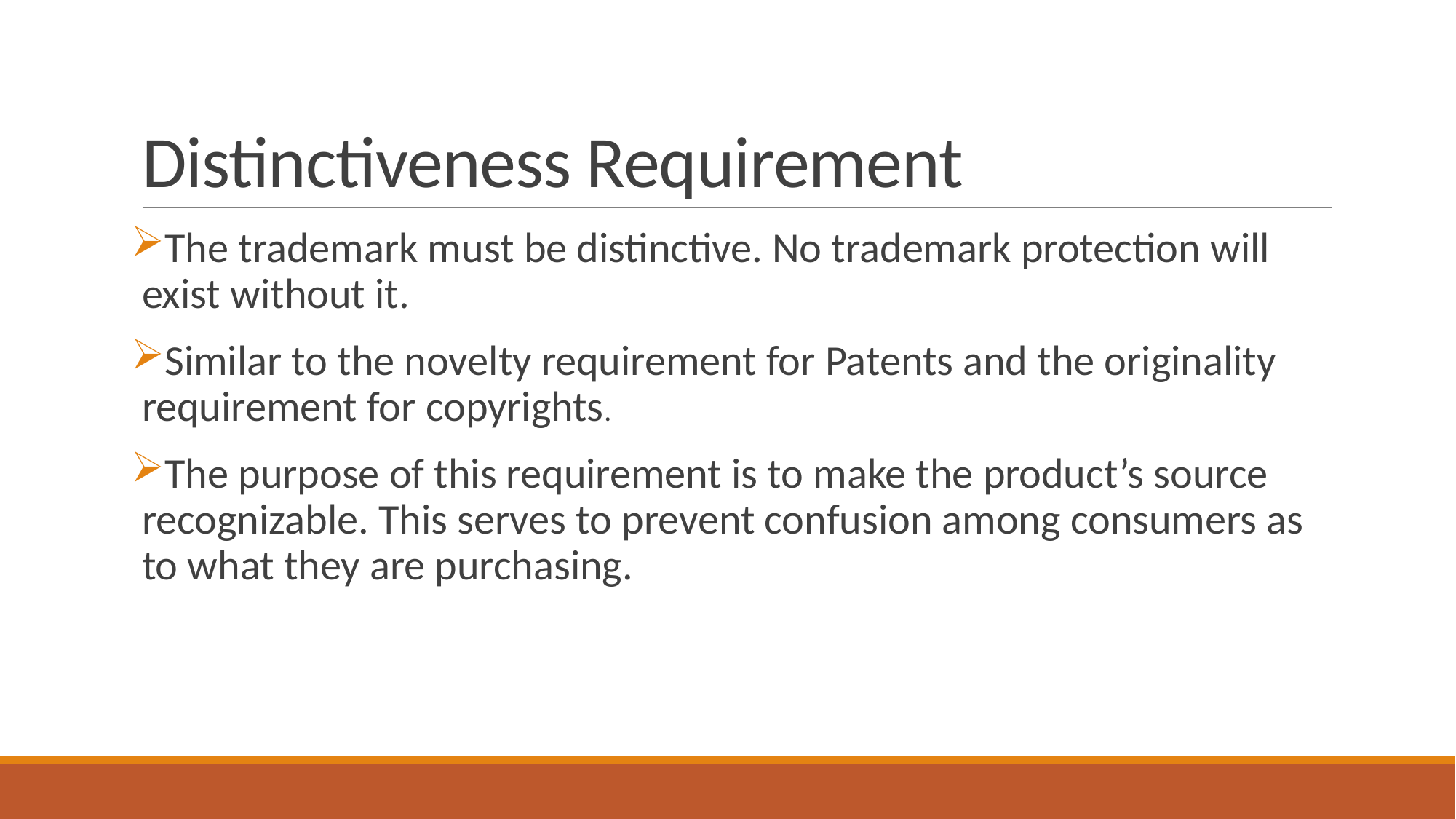

# Distinctiveness Requirement
The trademark must be distinctive. No trademark protection will exist without it.
Similar to the novelty requirement for Patents and the originality requirement for copyrights.
The purpose of this requirement is to make the product’s source recognizable. This serves to prevent confusion among consumers as to what they are purchasing.